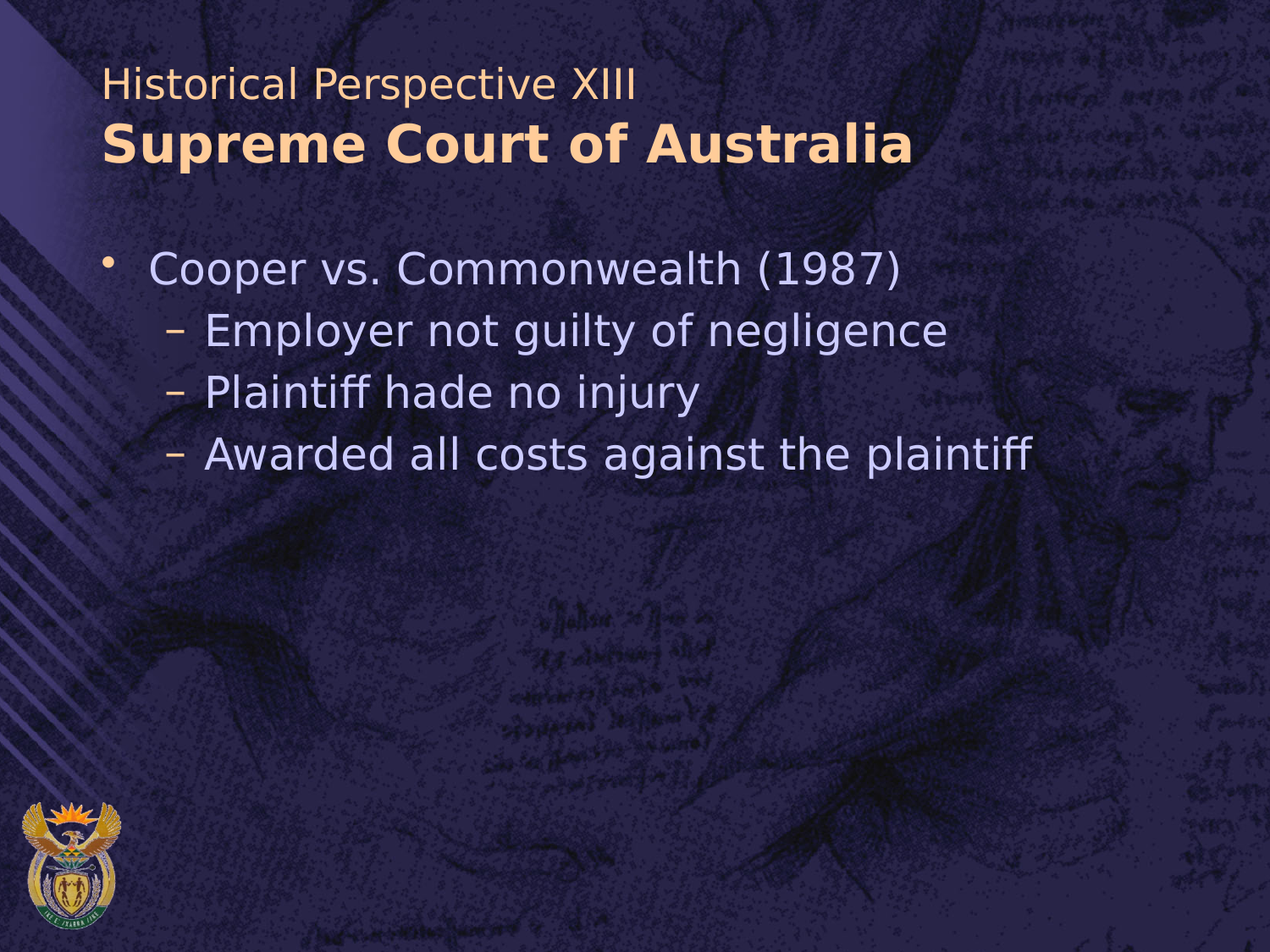

# Historical Perspective XIII Supreme Court of Australia
Cooper vs. Commonwealth (1987)
Employer not guilty of negligence
Plaintiff hade no injury
Awarded all costs against the plaintiff